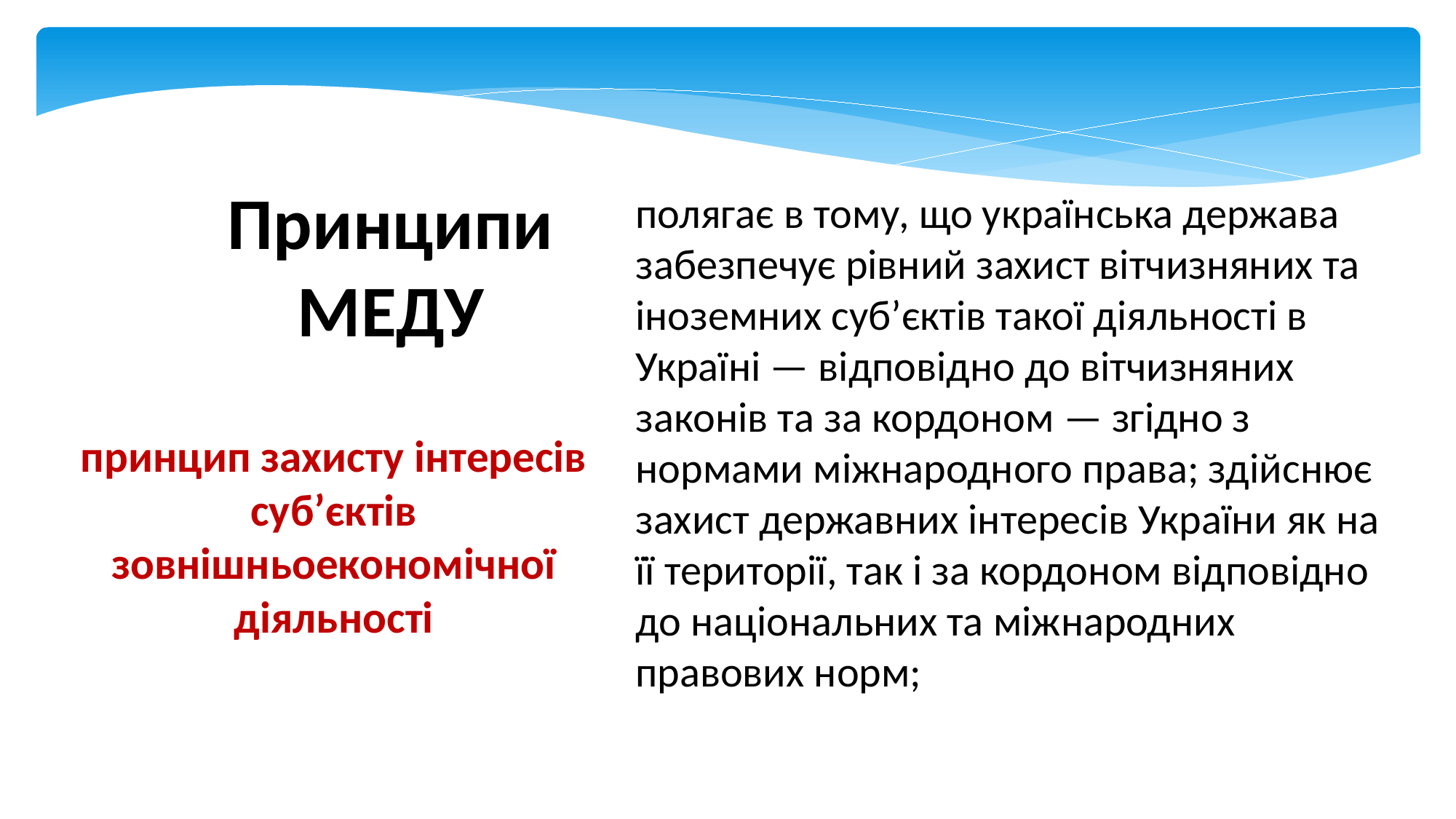

полягає в тому, що українська держава забезпечує рівний захист вітчизняних та іноземних суб’єктів такої діяльності в Україні — відповідно до вітчизняних законів та за кордоном — згідно з нормами міжнародного права; здійснює захист державних інтересів України як на її території, так і за кордоном відповідно до національних та міжнародних правових норм;
# Принципи МЕДУ
принцип захисту інтересів суб’єктів зовнішньоекономічної діяльності